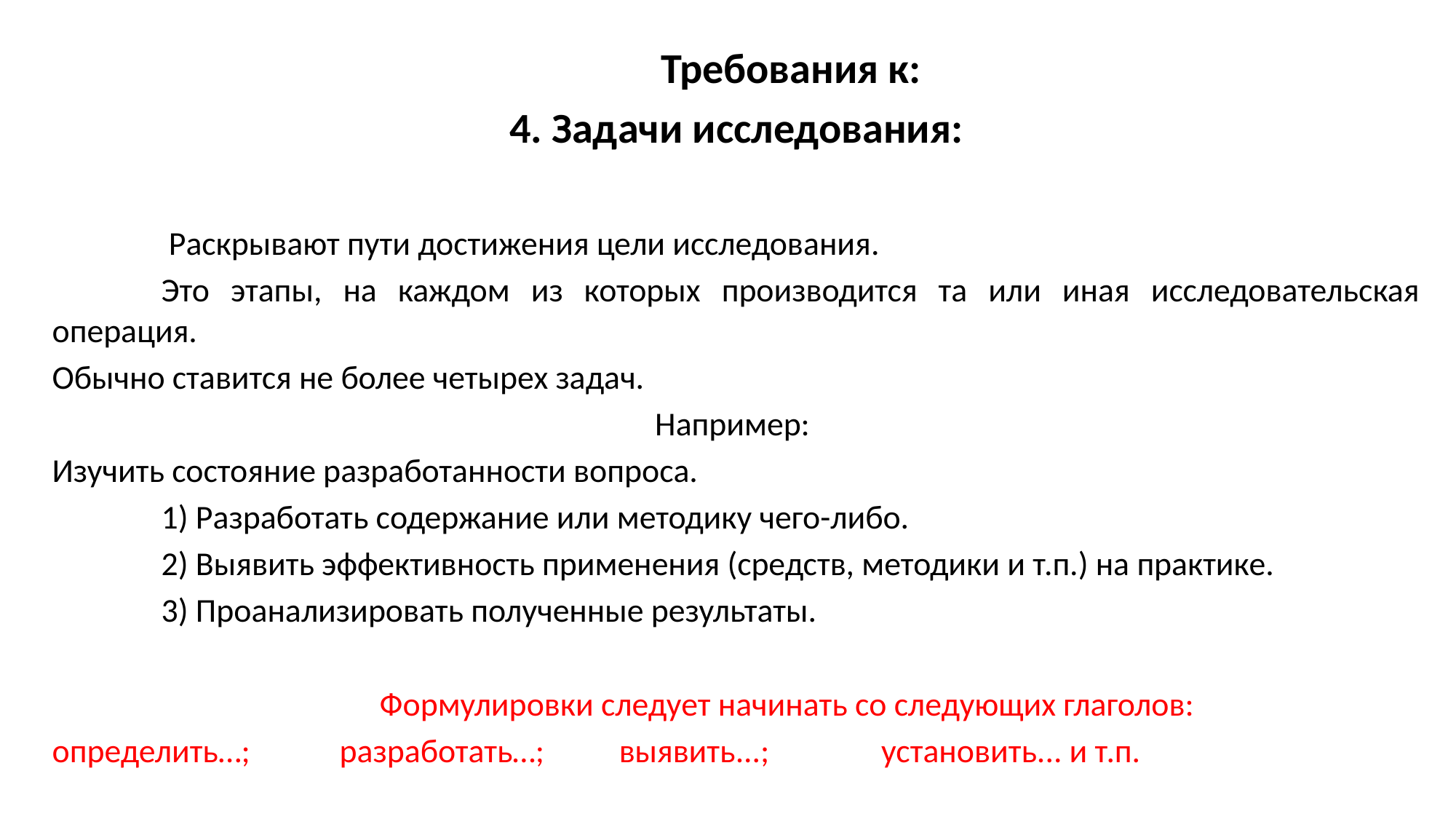

Требования к:
4. Задачи исследования:

	 Раскрывают пути достижения цели исследования.
	Это этапы, на каждом из которых производится та или иная исследовательская операция.
Обычно ставится не более четырех задач.
Например:
Изучить состояние разработанности вопроса.
	1) Разработать содержание или методику чего-либо.
	2) Выявить эффективность применения (средств, методики и т.п.) на практике.
	3) Проанализировать полученные результаты.

	Формулировки следует начинать со следующих глаголов:
определить…;            разработать…;          выявить...;               установить... и т.п.

#